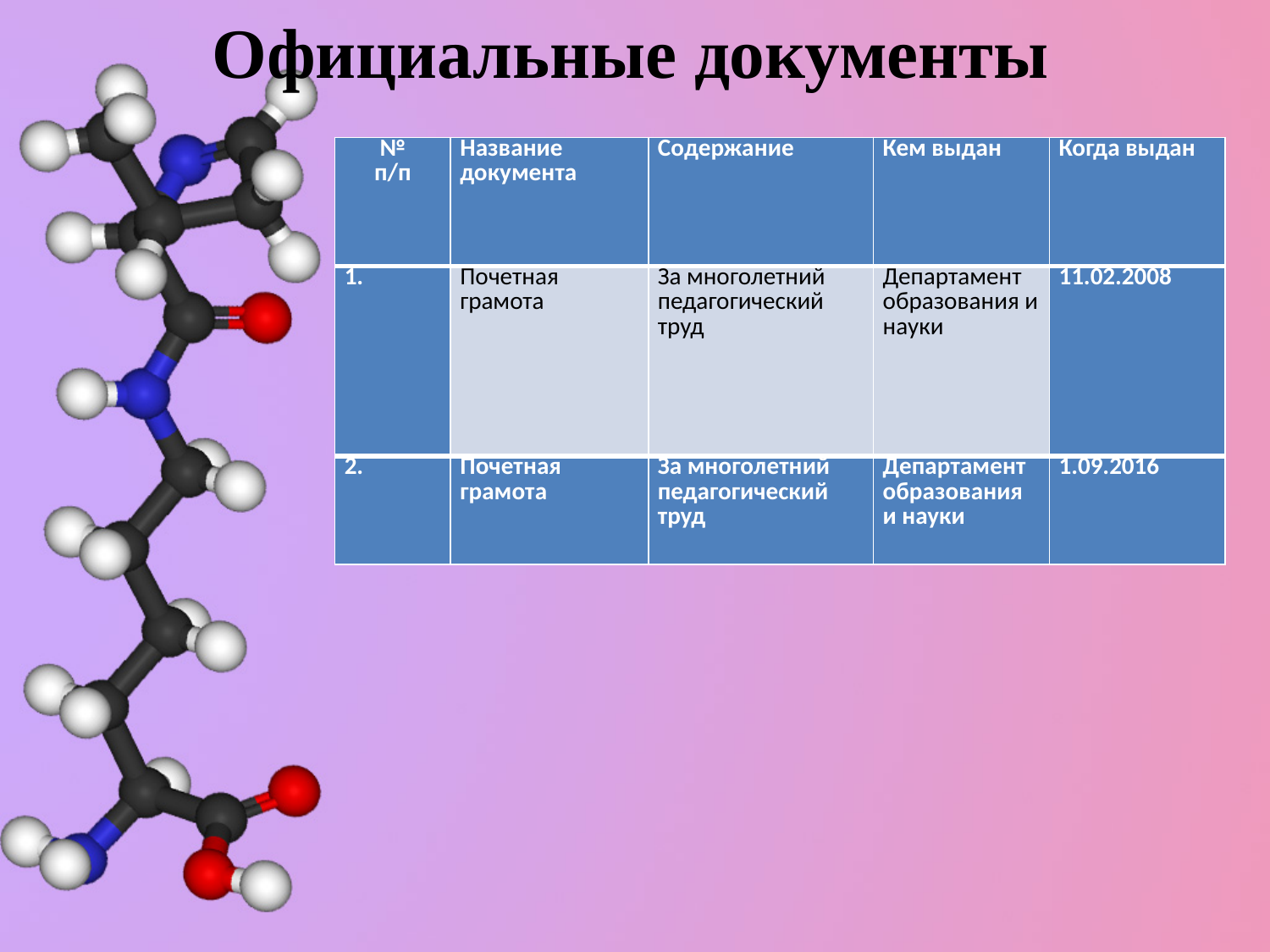

Официальные документы

| № п/п | Название документа | Содержание | Кем выдан | Когда выдан |
| --- | --- | --- | --- | --- |
| 1. | Почетная грамота | За многолетний педагогический труд | Департамент образования и науки | 11.02.2008 |
| 2. | Почетная грамота | За многолетний педагогический труд | Департамент образования и науки | 1.09.2016 |